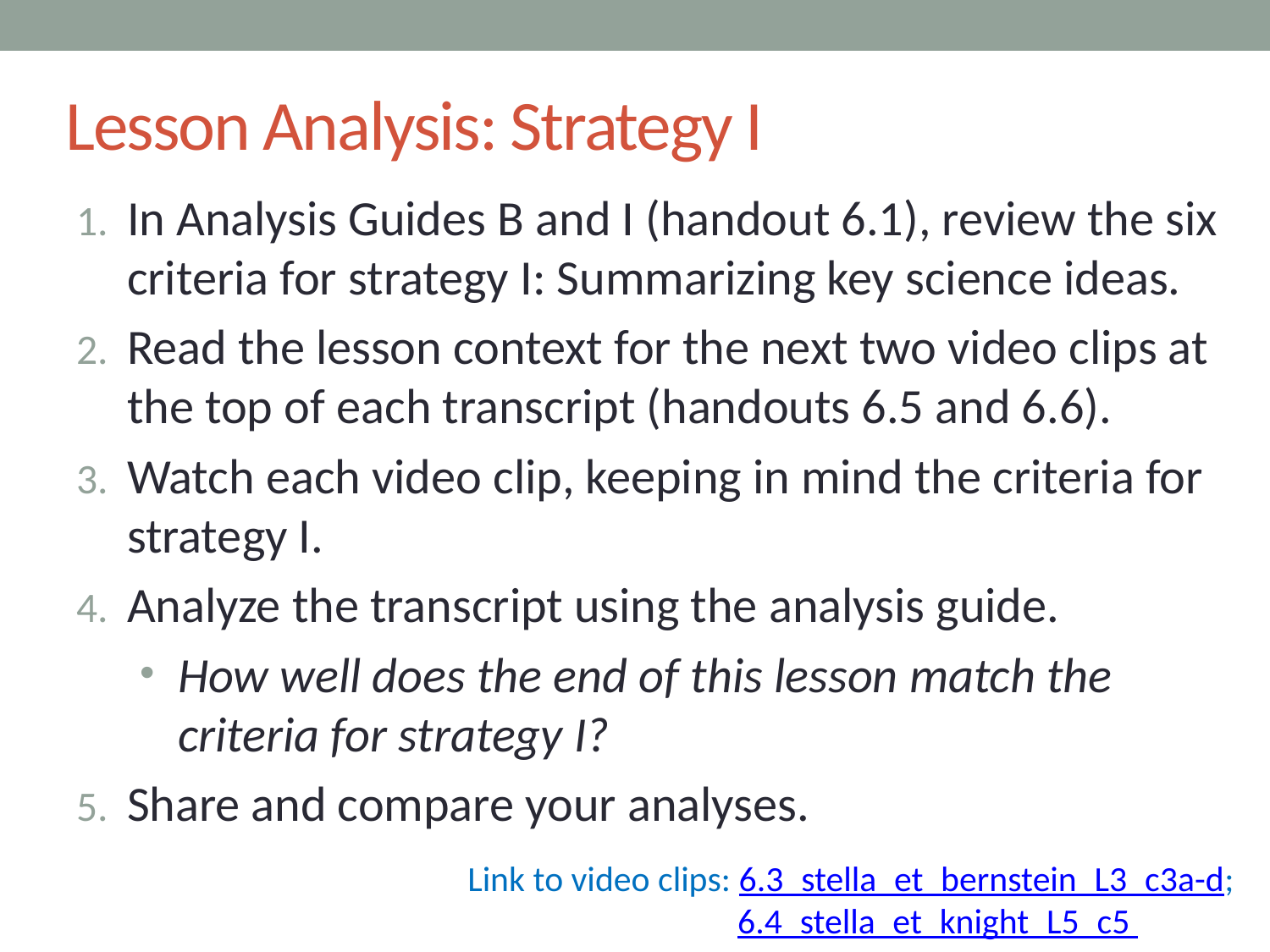

# Lesson Analysis: Strategy I
In Analysis Guides B and I (handout 6.1), review the six criteria for strategy I: Summarizing key science ideas.
Read the lesson context for the next two video clips at the top of each transcript (handouts 6.5 and 6.6).
Watch each video clip, keeping in mind the criteria for strategy I.
Analyze the transcript using the analysis guide.
How well does the end of this lesson match the criteria for strategy I?
Share and compare your analyses.

Link to video clips: 6.3_stella_et_bernstein_L3_c3a-d;
		  6.4_stella_et_knight_L5_c5